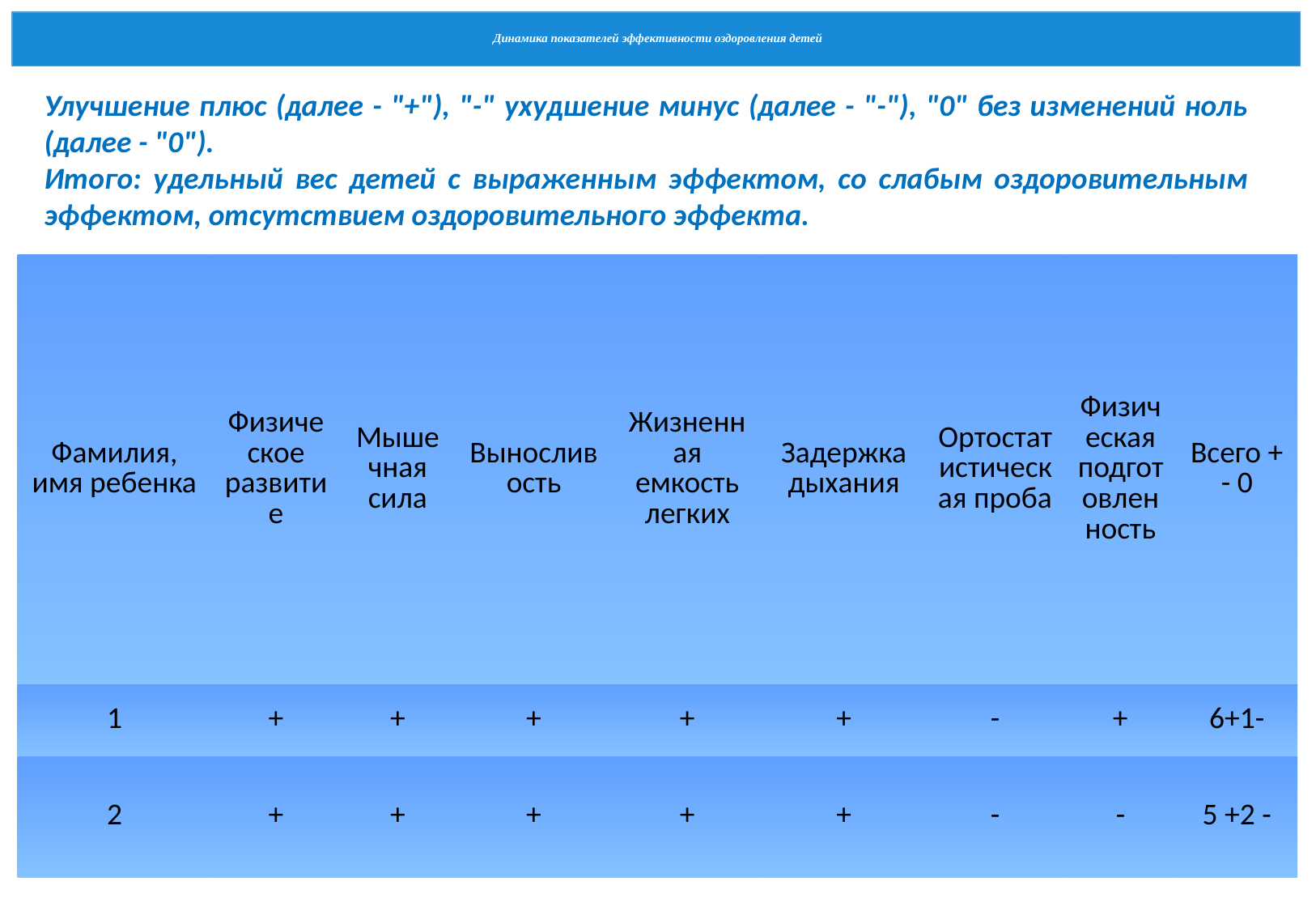

# Динамика показателей эффективности оздоровления детей
Улучшение плюс (далее - "+"), "-" ухудшение минус (далее - "-"), "0" без изменений ноль (далее - "0").
Итого: удельный вес детей с выраженным эффектом, со слабым оздоровительным эффектом, отсутствием оздоровительного эффекта.
| Фамилия, имя ребенка | Физическое развитие | Мышечная сила | Выносливость | Жизненная емкость легких | Задержка дыхания | Ортостатистическая проба | Физическая подготовленность | Всего + - 0 |
| --- | --- | --- | --- | --- | --- | --- | --- | --- |
| 1 | + | + | + | + | + | - | + | 6+1- |
| 2 | + | + | + | + | + | - | - | 5 +2 - |
39